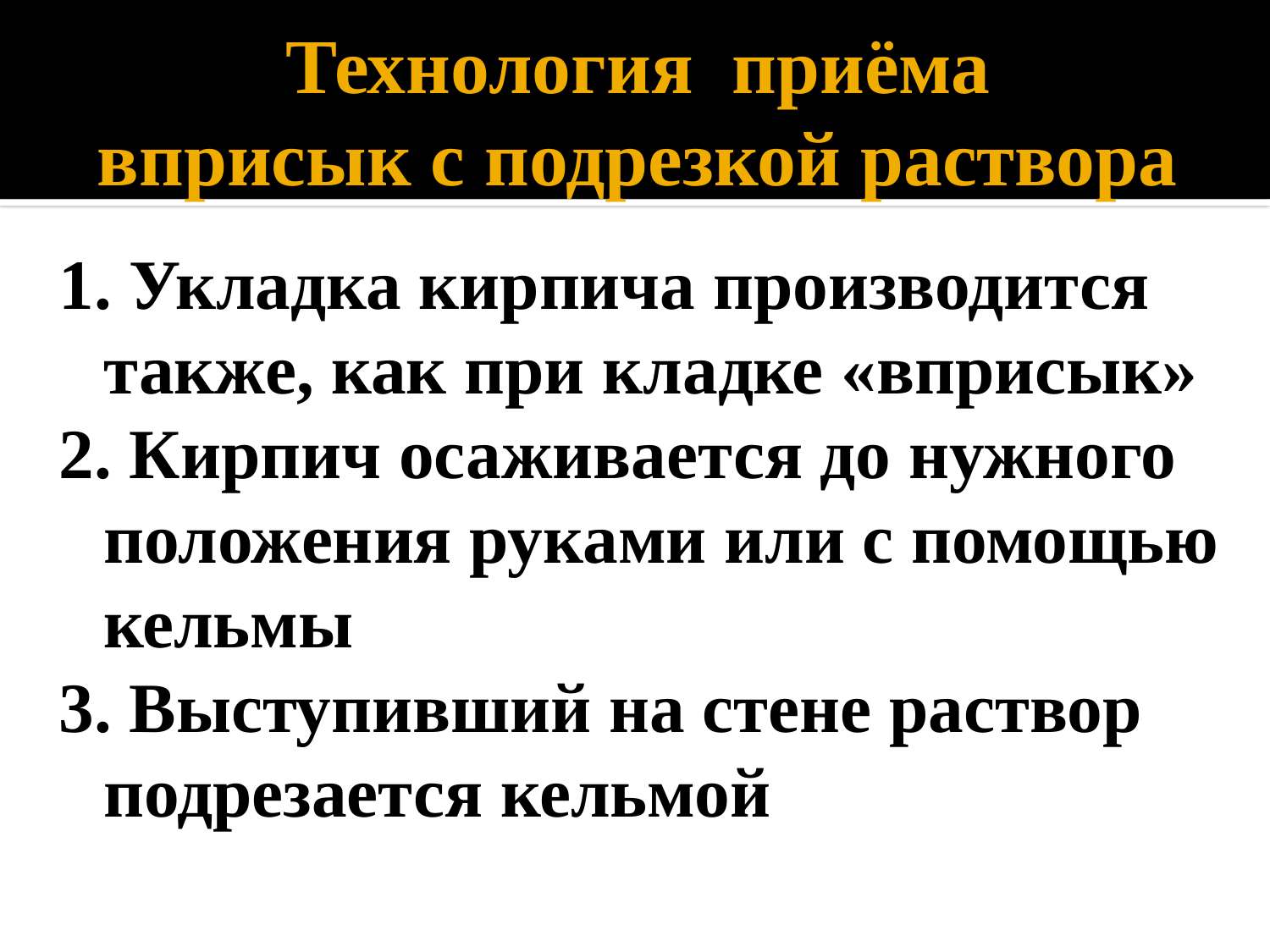

# Технология  приёма вприсык с подрезкой раствора
1. Укладка кирпича производится также, как при кладке «вприсык»
2. Кирпич осаживается до нужного положения руками или с помощью кельмы
3. Выступивший на стене раствор подрезается кельмой